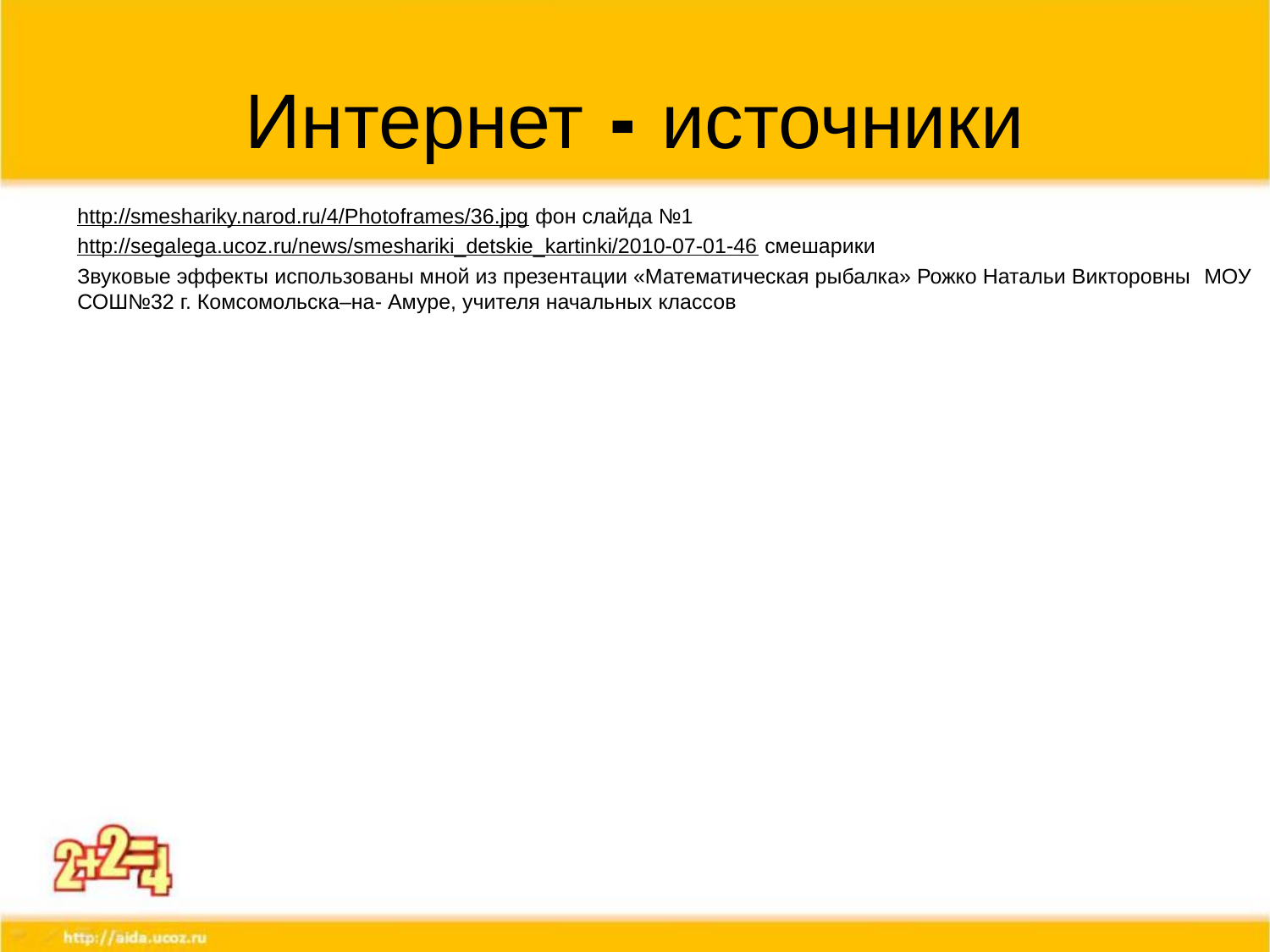

# Интернет - источники
http://smeshariky.narod.ru/4/Photoframes/36.jpg фон слайда №1
http://segalega.ucoz.ru/news/smeshariki_detskie_kartinki/2010-07-01-46 смешарики
Звуковые эффекты использованы мной из презентации «Математическая рыбалка» Рожко Натальи Викторовны  МОУ СОШ№32 г. Комсомольска–на- Амуре, учителя начальных классов